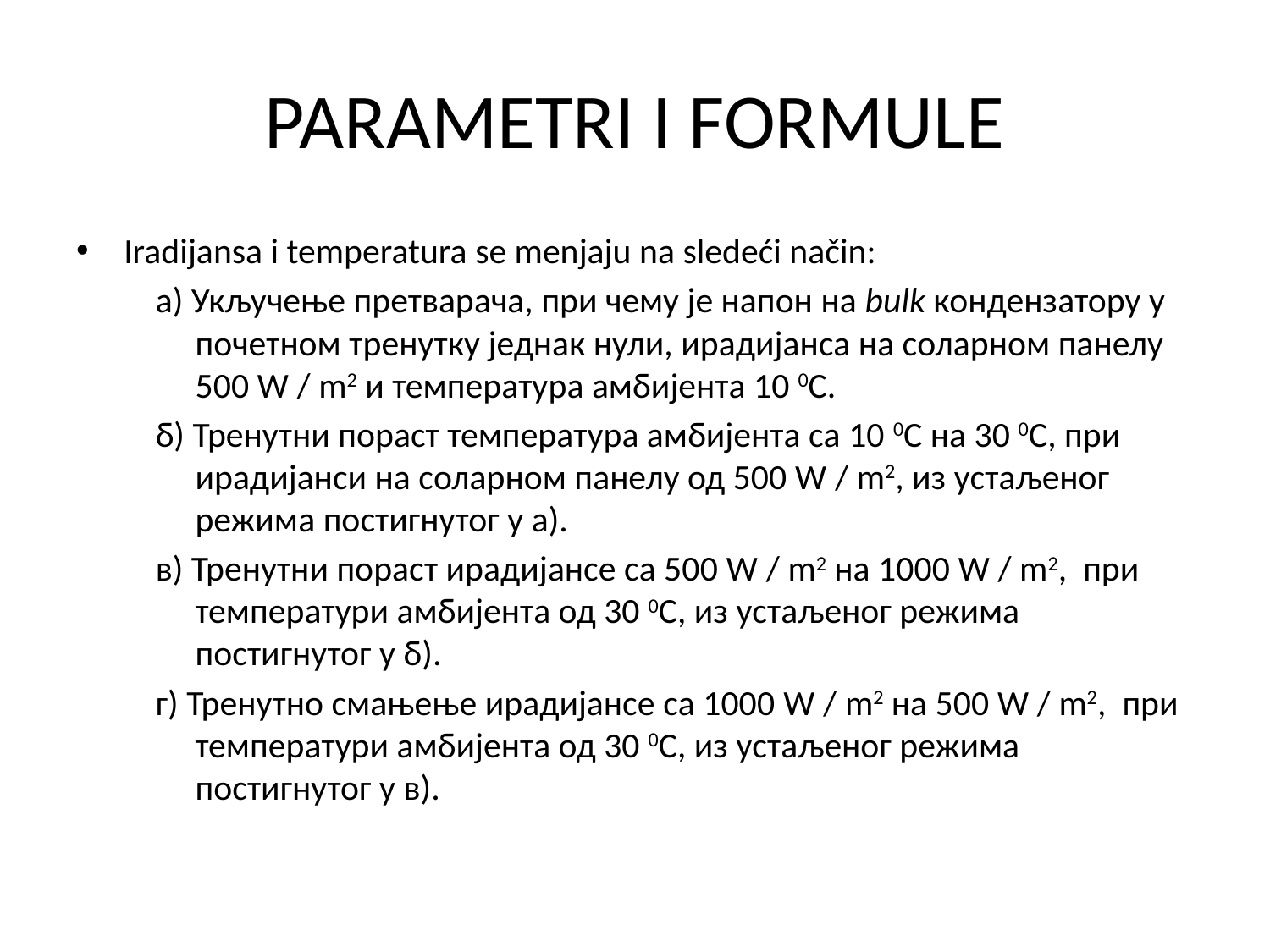

# PARAMETRI I FORMULE
Iradijansa i temperatura se menjaju na sledeći način:
а) Укључење претварача, при чему је напон на bulk кондензатору у почетном тренутку једнак нули, ирадијанса на соларном панелу 500 W / m2 и температура амбијента 10 0C.
б) Тренутни пораст температура амбијента са 10 0C на 30 0C, при ирадијанси на соларном панелу од 500 W / m2, из устаљеног режима постигнутог у а).
в) Тренутни пораст ирадијансе са 500 W / m2 на 1000 W / m2,  при температури амбијента од 30 0C, из устаљеног режима постигнутог у б).
г) Тренутно смањење ирадијансе са 1000 W / m2 на 500 W / m2,  при температури амбијента од 30 0C, из устаљеног режима постигнутог у в).